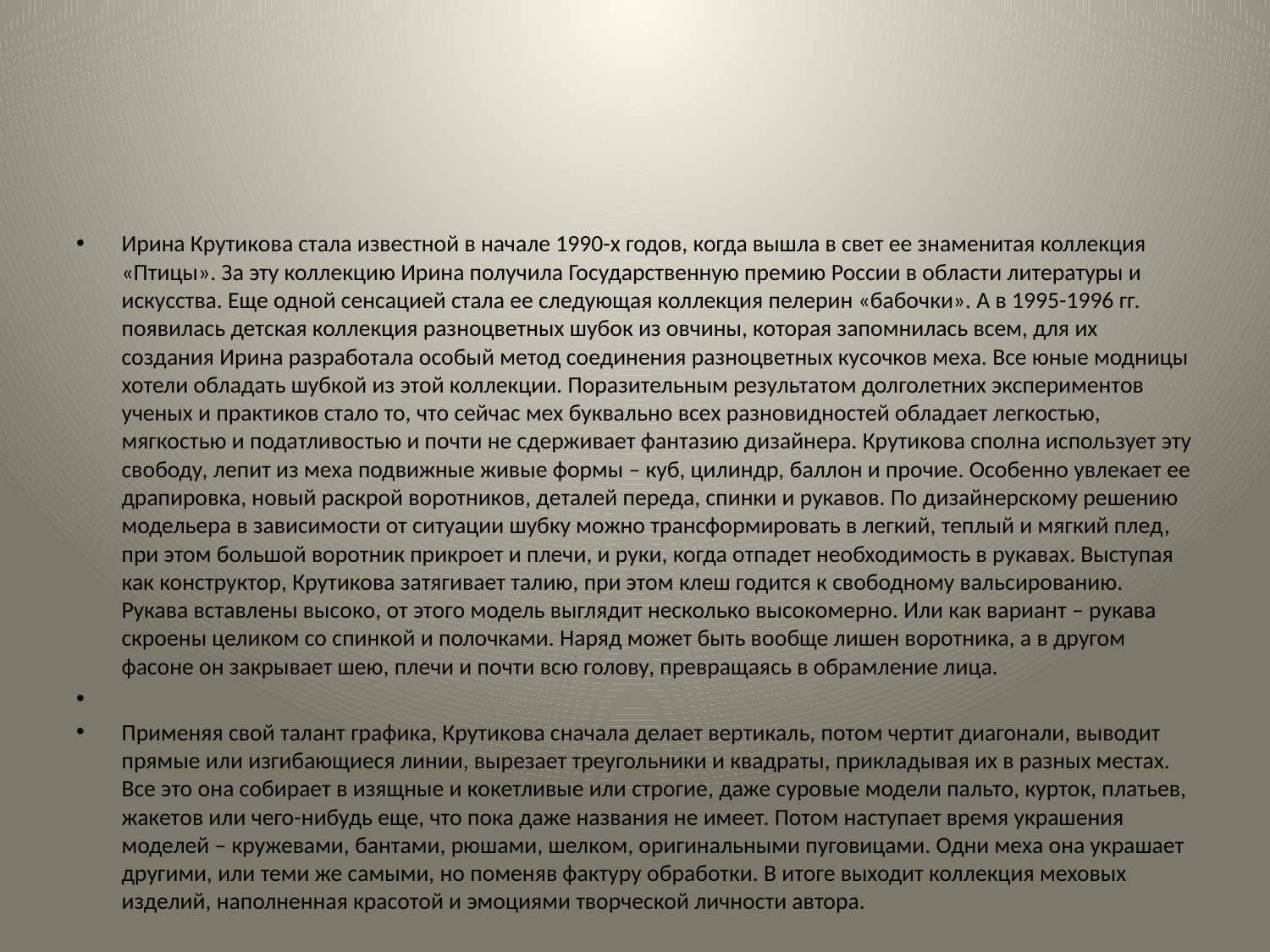

#
Ирина Крутикова стала известной в начале 1990-х годов, когда вышла в свет ее знаменитая коллекция «Птицы». За эту коллекцию Ирина получила Государственную премию России в области литературы и искусства. Еще одной сенсацией стала ее следующая коллекция пелерин «бабочки». А в 1995-1996 гг. появилась детская коллекция разноцветных шубок из овчины, которая запомнилась всем, для их создания Ирина разработала особый метод соединения разноцветных кусочков меха. Все юные модницы хотели обладать шубкой из этой коллекции. Поразительным результатом долголетних экспериментов ученых и практиков стало то, что сейчас мех буквально всех разновидностей обладает легкостью, мягкостью и податливостью и почти не сдерживает фантазию дизайнера. Крутикова сполна использует эту свободу, лепит из меха подвижные живые формы – куб, цилиндр, баллон и прочие. Особенно увлекает ее драпировка, новый раскрой воротников, деталей переда, спинки и рукавов. По дизайнерскому решению модельера в зависимости от ситуации шубку можно трансформировать в легкий, теплый и мягкий плед, при этом большой воротник прикроет и плечи, и руки, когда отпадет необходимость в рукавах. Выступая как конструктор, Крутикова затягивает талию, при этом клеш годится к свободному вальсированию. Рукава вставлены высоко, от этого модель выглядит несколько высокомерно. Или как вариант – рукава скроены целиком со спинкой и полочками. Наряд может быть вообще лишен воротника, а в другом фасоне он закрывает шею, плечи и почти всю голову, превращаясь в обрамление лица.

Применяя свой талант графика, Крутикова сначала делает вертикаль, потом чертит диагонали, выводит прямые или изгибающиеся линии, вырезает треугольники и квадраты, прикладывая их в разных местах. Все это она собирает в изящные и кокетливые или строгие, даже суровые модели пальто, курток, платьев, жакетов или чего-нибудь еще, что пока даже названия не имеет. Потом наступает время украшения моделей – кружевами, бантами, рюшами, шелком, оригинальными пуговицами. Одни меха она украшает другими, или теми же самыми, но поменяв фактуру обработки. В итоге выходит коллекция меховых изделий, наполненная красотой и эмоциями творческой личности автора.